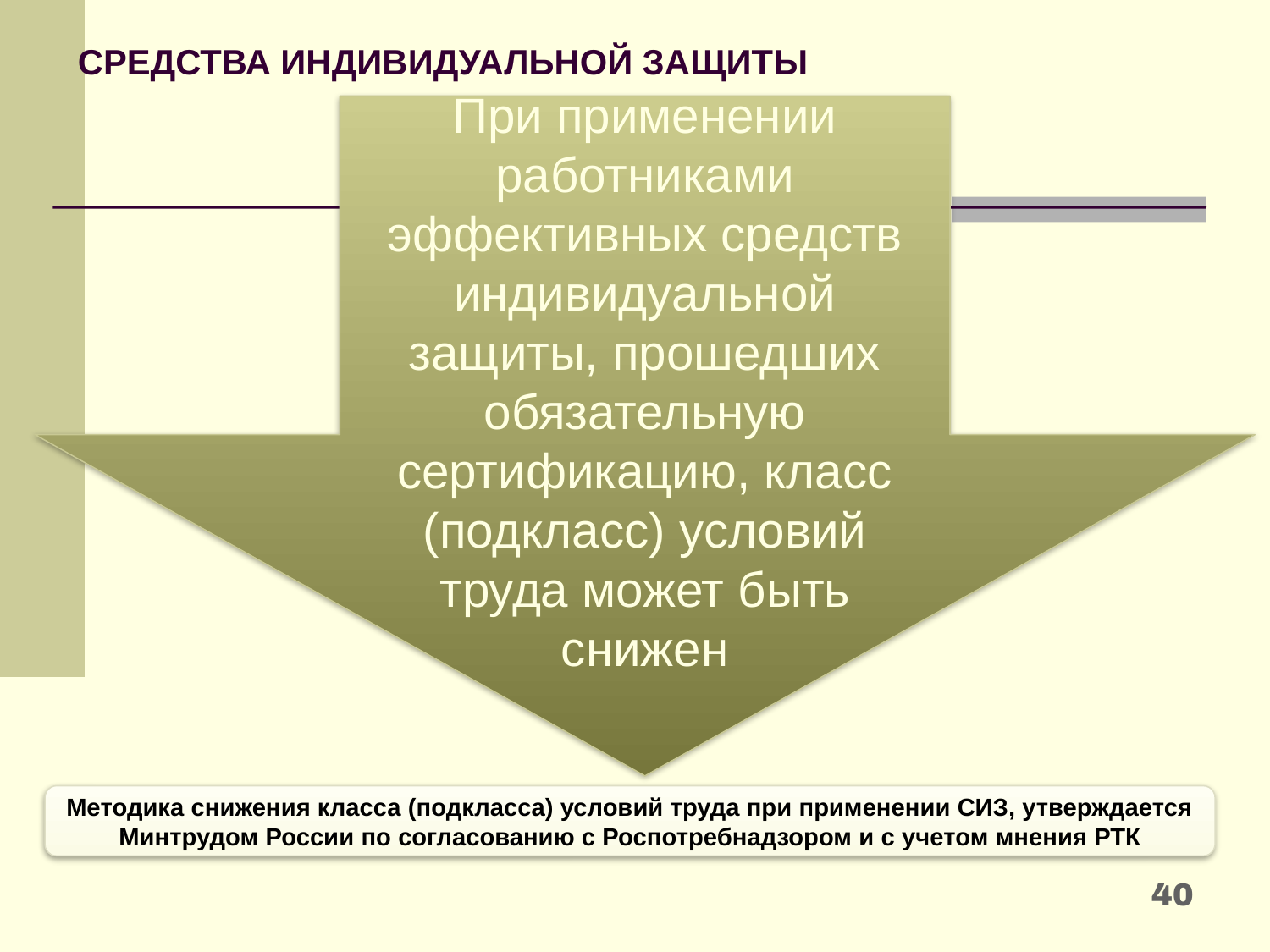

# СРЕДСТВА ИНДИВИДУАЛЬНОЙ ЗАЩИТЫ

При применении работниками эффективных средств индивидуальной защиты, прошедших обязательную сертификацию, класс (подкласс) условий труда может быть снижен
Методика снижения класса (подкласса) условий труда при применении СИЗ, утверждается Минтрудом России по согласованию с Роспотребнадзором и с учетом мнения РТК
40